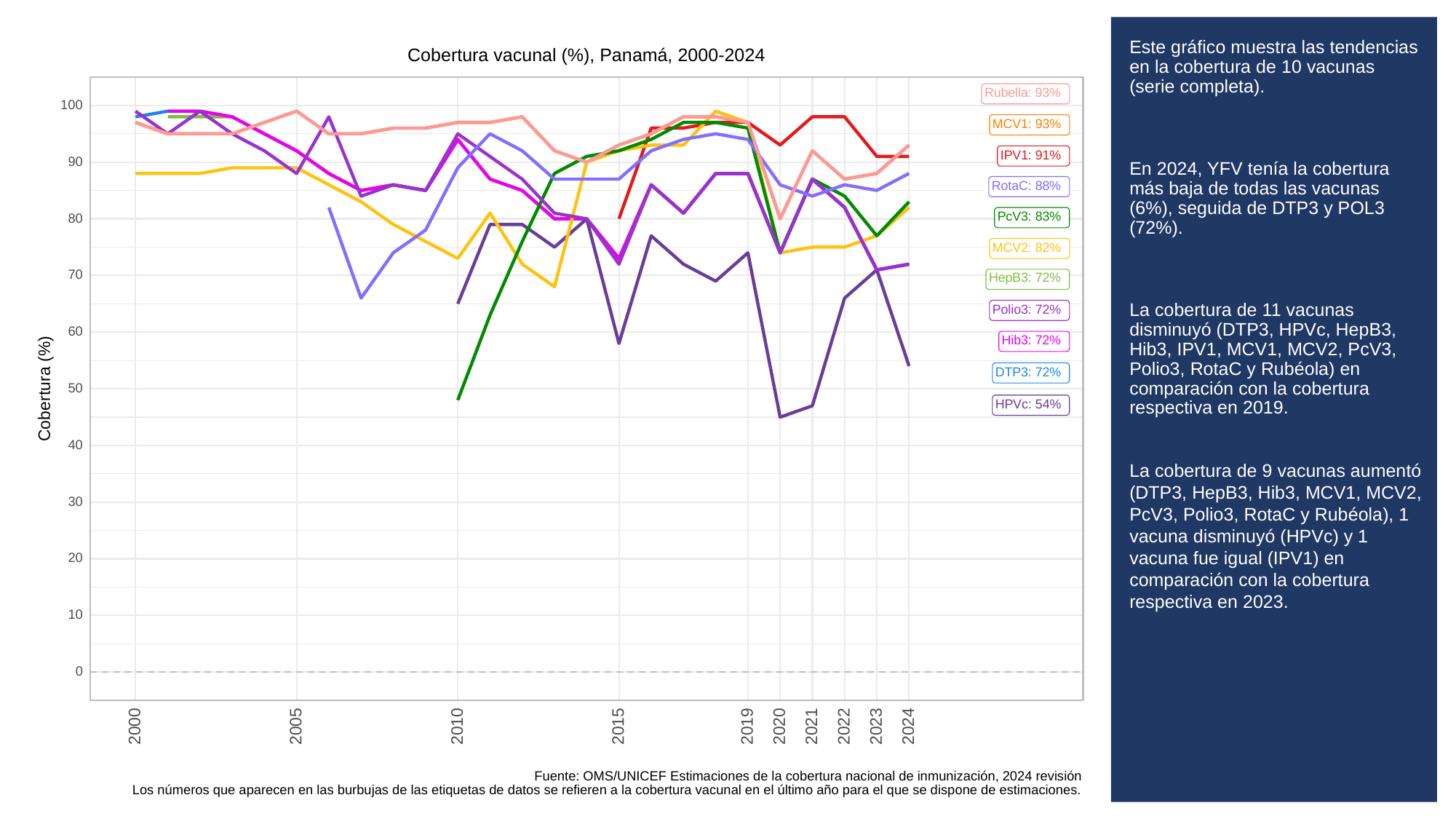

# Este gráfico muestra las tendencias en la cobertura de 10 vacunas (serie completa).

En 2024, YFV tenía la cobertura más baja de todas las vacunas (6%), seguida de DTP3 y POL3 (72%).

La cobertura de 11 vacunas disminuyó (DTP3, HPVc, HepB3, Hib3, IPV1, MCV1, MCV2, PcV3, Polio3, RotaC y Rubéola) en comparación con la cobertura respectiva en 2019.

La cobertura de 9 vacunas aumentó (DTP3, HepB3, Hib3, MCV1, MCV2, PcV3, Polio3, RotaC y Rubéola), 1 vacuna disminuyó (HPVc) y 1 vacuna fue igual (IPV1) en comparación con la cobertura respectiva en 2023.

Cobertura vacunal (%), Panamá, 2000-2024

Rubella: 93%

100

MCV1: 93%

IPV1: 91%

90

RotaC: 88%

PcV3: 83%
80

MCV2: 82%

70
HepB3: 72%

Polio3: 72%
60

Hib3: 72%

DTP3: 72%
Cobertura (%)
50

HPVc: 54%

40

30

20

10

0

2023
2000
2005
2010
2015
2019
2020
2021
2022
2024
Fuente: OMS/UNICEF Estimaciones de la cobertura nacional de inmunización, 2024 revisión
Los números que aparecen en las burbujas de las etiquetas de datos se refieren a la cobertura vacunal en el último año para el que se dispone de estimaciones.